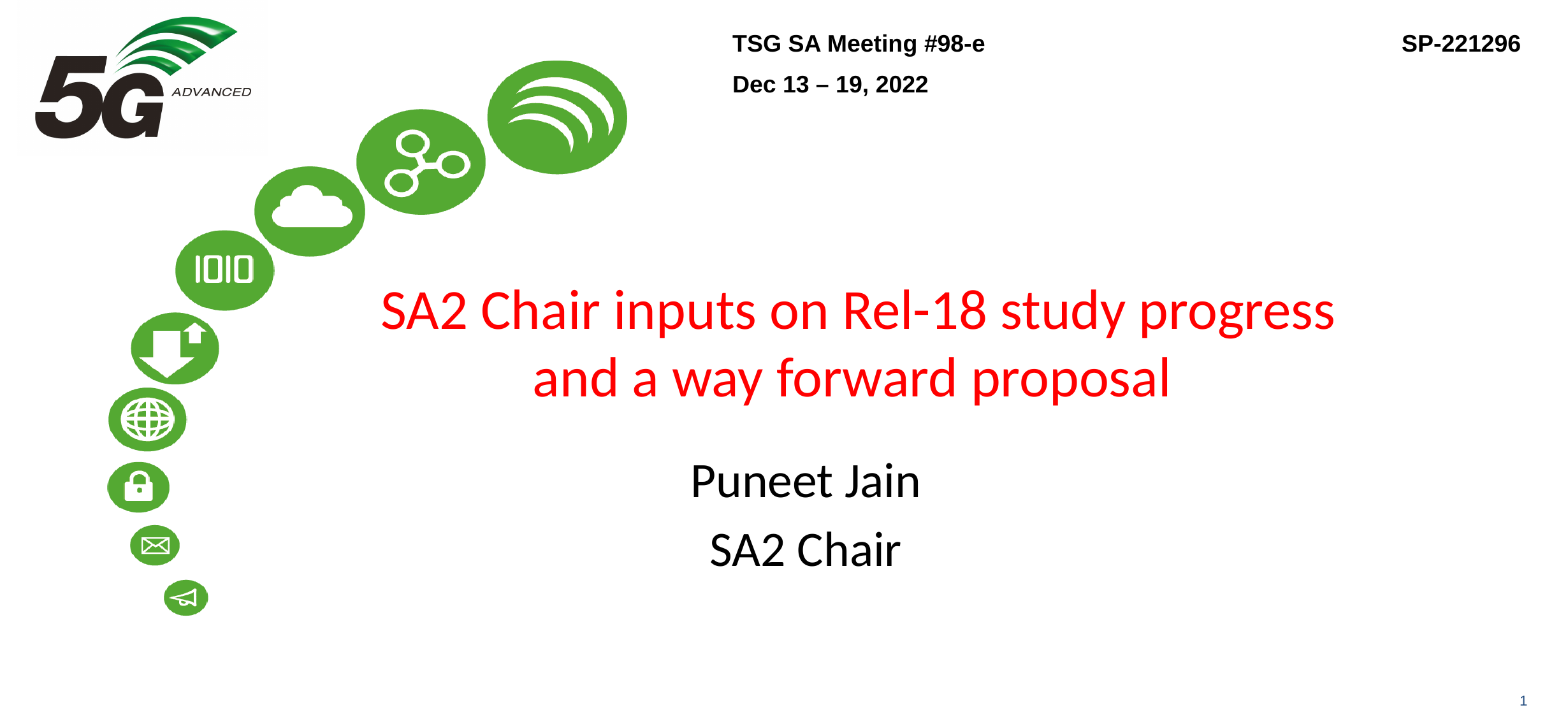

TSG SA Meeting #98-e		SP-221296
Dec 13 – 19, 2022
# SA2 Chair inputs on Rel-18 study progress and a way forward proposal
Puneet Jain
SA2 Chair